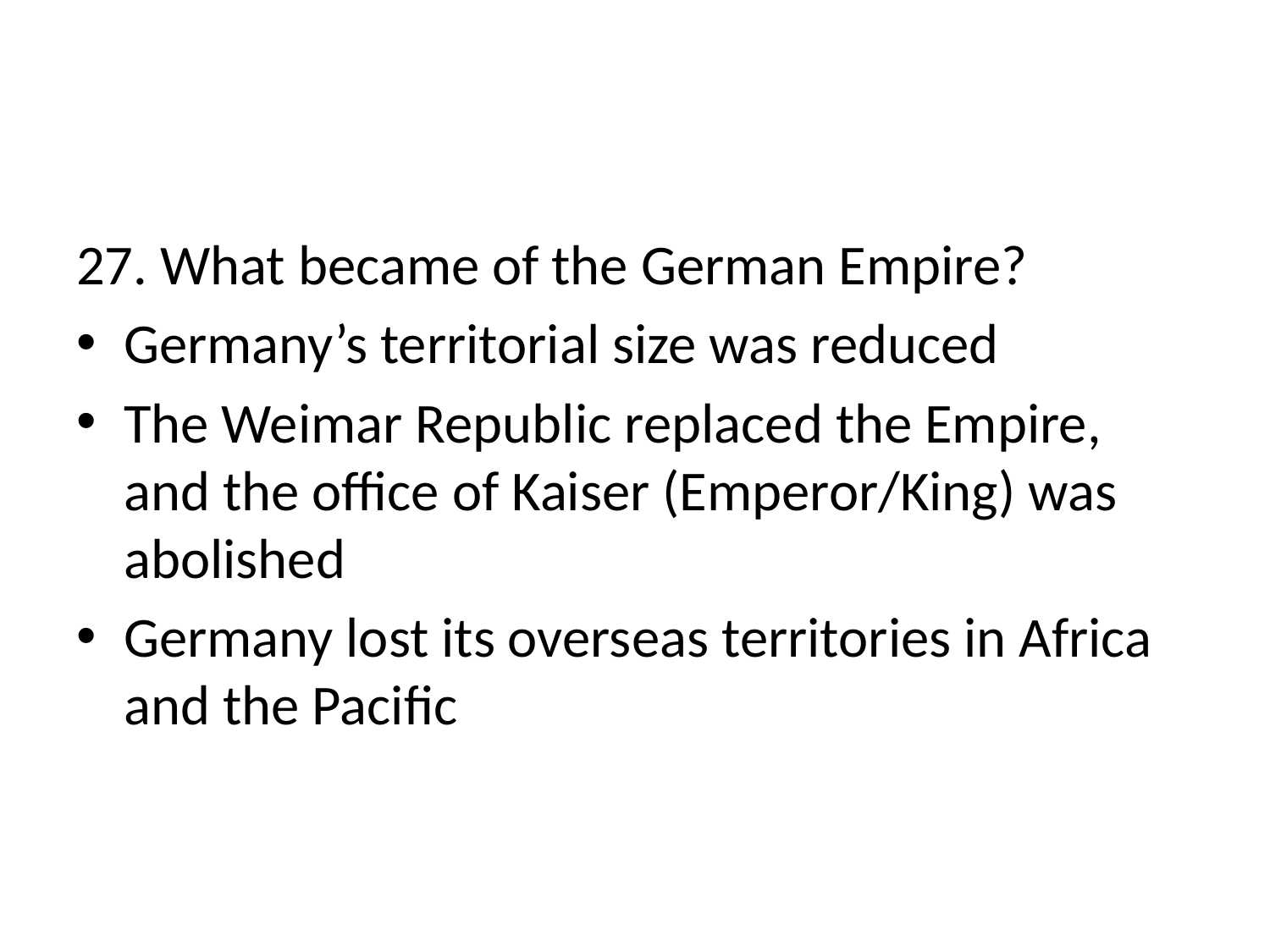

#
27. What became of the German Empire?
Germany’s territorial size was reduced
The Weimar Republic replaced the Empire, and the office of Kaiser (Emperor/King) was abolished
Germany lost its overseas territories in Africa and the Pacific